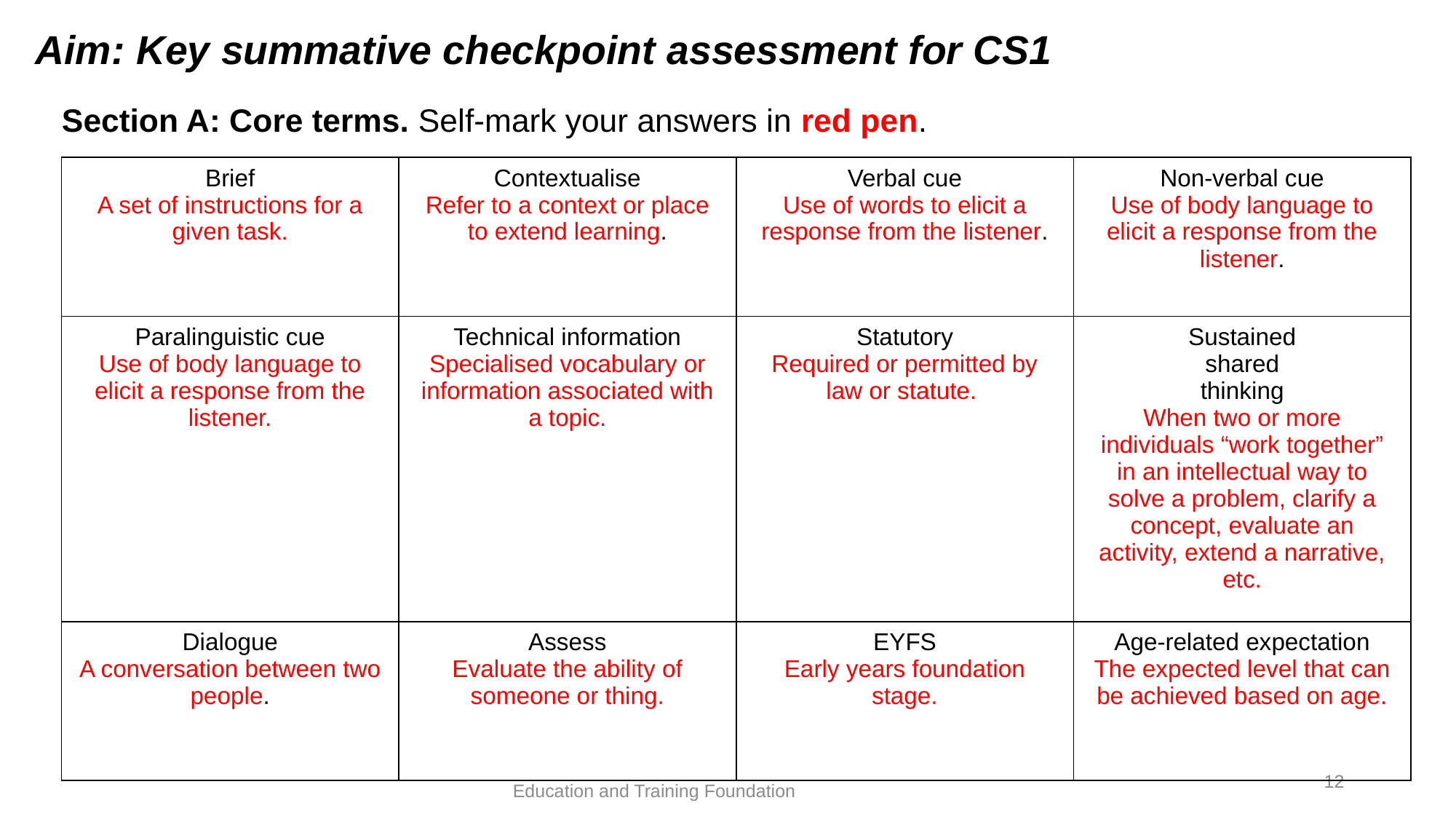

Aim: Key summative checkpoint assessment for CS1
Section A: Core terms. Self-mark your answers in red pen.
| Brief A set of instructions for a given task. | Contextualise Refer to a context or place to extend learning. | Verbal cue Use of words to elicit a response from the listener. | Non-verbal cue Use of body language to elicit a response from the listener. |
| --- | --- | --- | --- |
| Paralinguistic cue Use of body language to elicit a response from the listener. | Technical information Specialised vocabulary or information associated with a topic. | Statutory Required or permitted by law or statute. | Sustained shared thinking When two or more individuals “work together” in an intellectual way to solve a problem, clarify a concept, evaluate an activity, extend a narrative, etc. |
| Dialogue A conversation between two people. | Assess Evaluate the ability of someone or thing. | EYFS Early years foundation stage. | Age-related expectation The expected level that can be achieved based on age. |
12
Education and Training Foundation